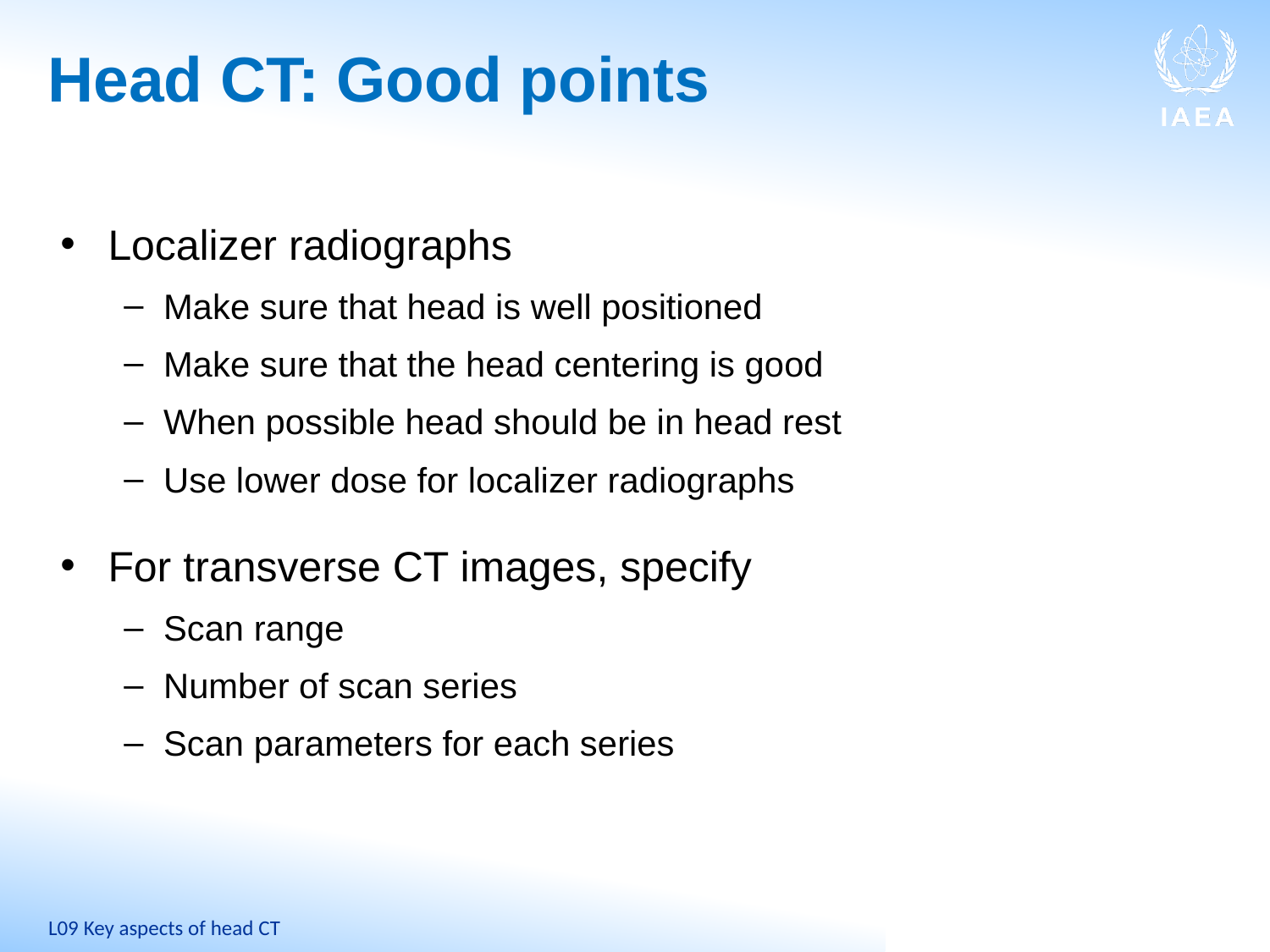

# Head CT: Good points
Localizer radiographs
Make sure that head is well positioned
Make sure that the head centering is good
When possible head should be in head rest
Use lower dose for localizer radiographs
For transverse CT images, specify
Scan range
Number of scan series
Scan parameters for each series